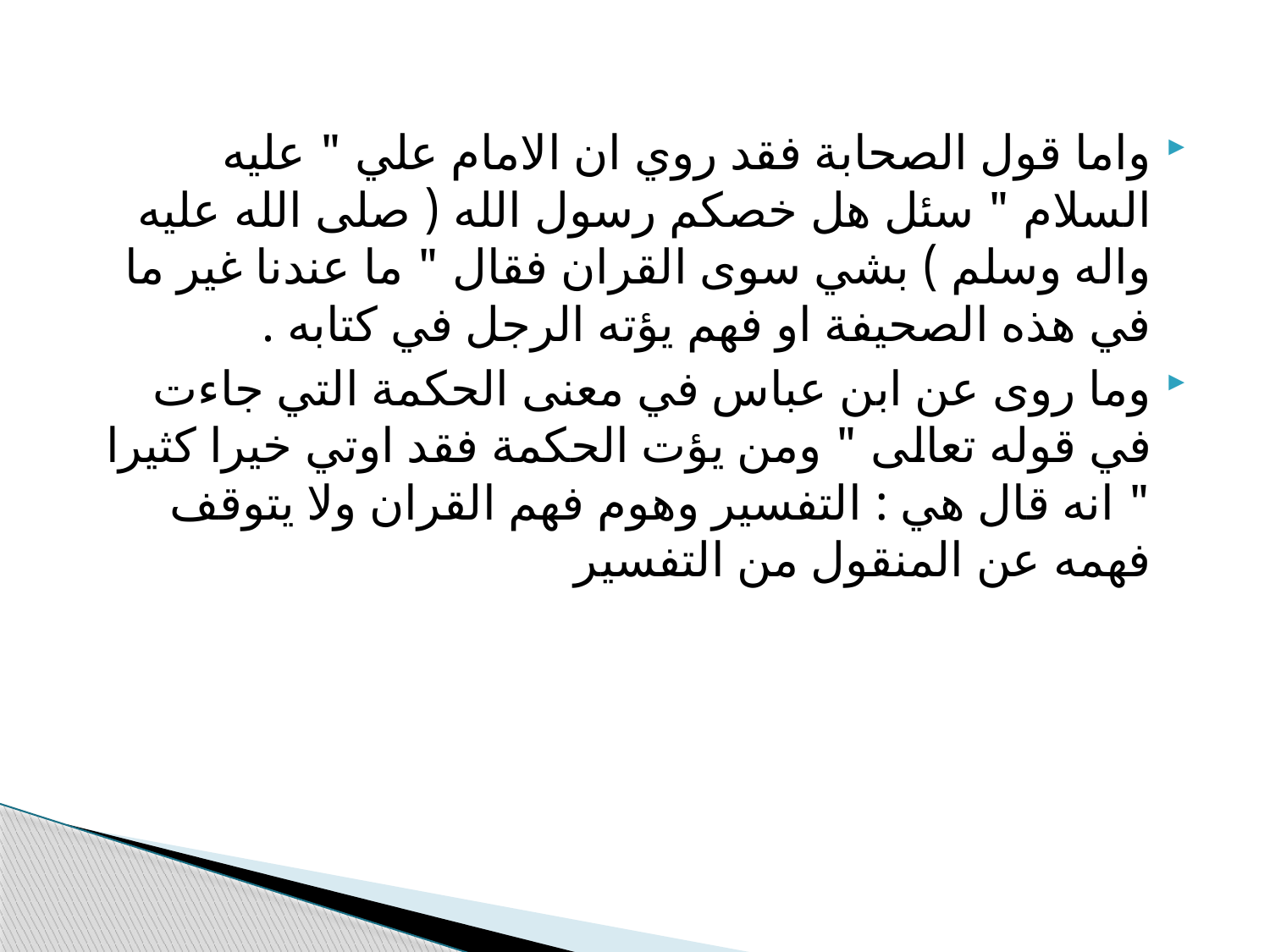

واما قول الصحابة فقد روي ان الامام علي " عليه السلام " سئل هل خصكم رسول الله ( صلى الله عليه واله وسلم ) بشي سوى القران فقال " ما عندنا غير ما في هذه الصحيفة او فهم يؤته الرجل في كتابه .
وما روى عن ابن عباس في معنى الحكمة التي جاءت في قوله تعالى " ومن يؤت الحكمة فقد اوتي خيرا كثيرا " انه قال هي : التفسير وهوم فهم القران ولا يتوقف فهمه عن المنقول من التفسير